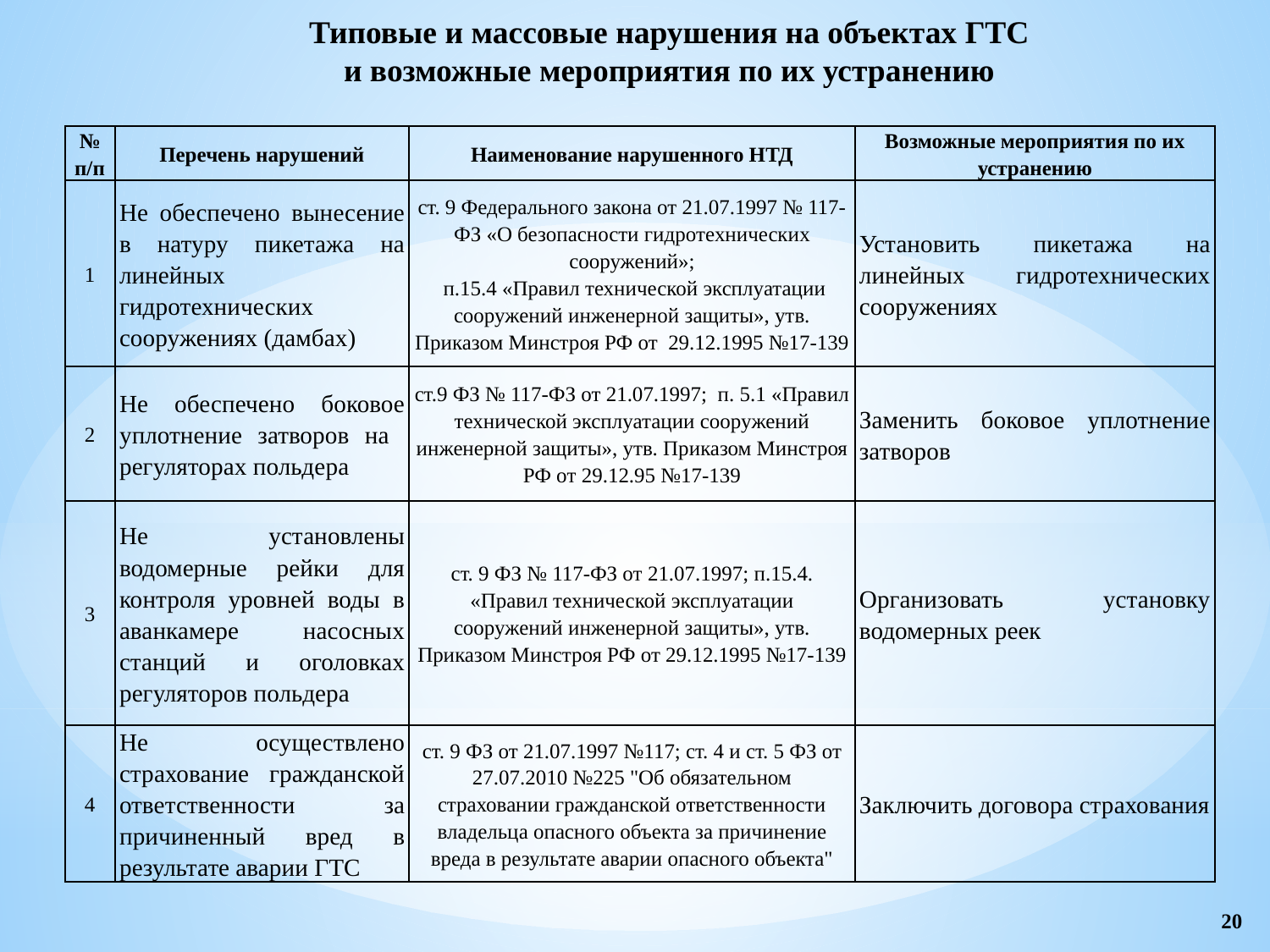

Типовые и массовые нарушения на объектах ГТС
и возможные мероприятия по их устранению
| № п/п | Перечень нарушений | Наименование нарушенного НТД | Возможные мероприятия по их устранению |
| --- | --- | --- | --- |
| 1 | Не обеспечено вынесение в натуру пикетажа на линейных гидротехнических сооружениях (дамбах) | ст. 9 Федерального закона от 21.07.1997 № 117-ФЗ «О безопасности гидротехнических сооружений»; п.15.4 «Правил технической эксплуатации сооружений инженерной защиты», утв. Приказом Минстроя РФ от 29.12.1995 №17-139 | Установить пикетажа на линейных гидротехнических сооружениях |
| 2 | Не обеспечено боковое уплотнение затворов на регуляторах польдера | ст.9 ФЗ № 117-ФЗ от 21.07.1997; п. 5.1 «Правил технической эксплуатации сооружений инженерной защиты», утв. Приказом Минстроя РФ от 29.12.95 №17-139 | Заменить боковое уплотнение затворов |
| 3 | Не установлены водомерные рейки для контроля уровней воды в аванкамере насосных станций и оголовках регуляторов польдера | ст. 9 ФЗ № 117-ФЗ от 21.07.1997; п.15.4. «Правил технической эксплуатации сооружений инженерной защиты», утв. Приказом Минстроя РФ от 29.12.1995 №17-139 | Организовать установку водомерных реек |
| 4 | Не осуществлено страхование гражданской ответственности за причиненный вред в результате аварии ГТС | ст. 9 ФЗ от 21.07.1997 №117; ст. 4 и ст. 5 ФЗ от 27.07.2010 №225 "Об обязательном страховании гражданской ответственности владельца опасного объекта за причинение вреда в результате аварии опасного объекта" | Заключить договора страхования |
20